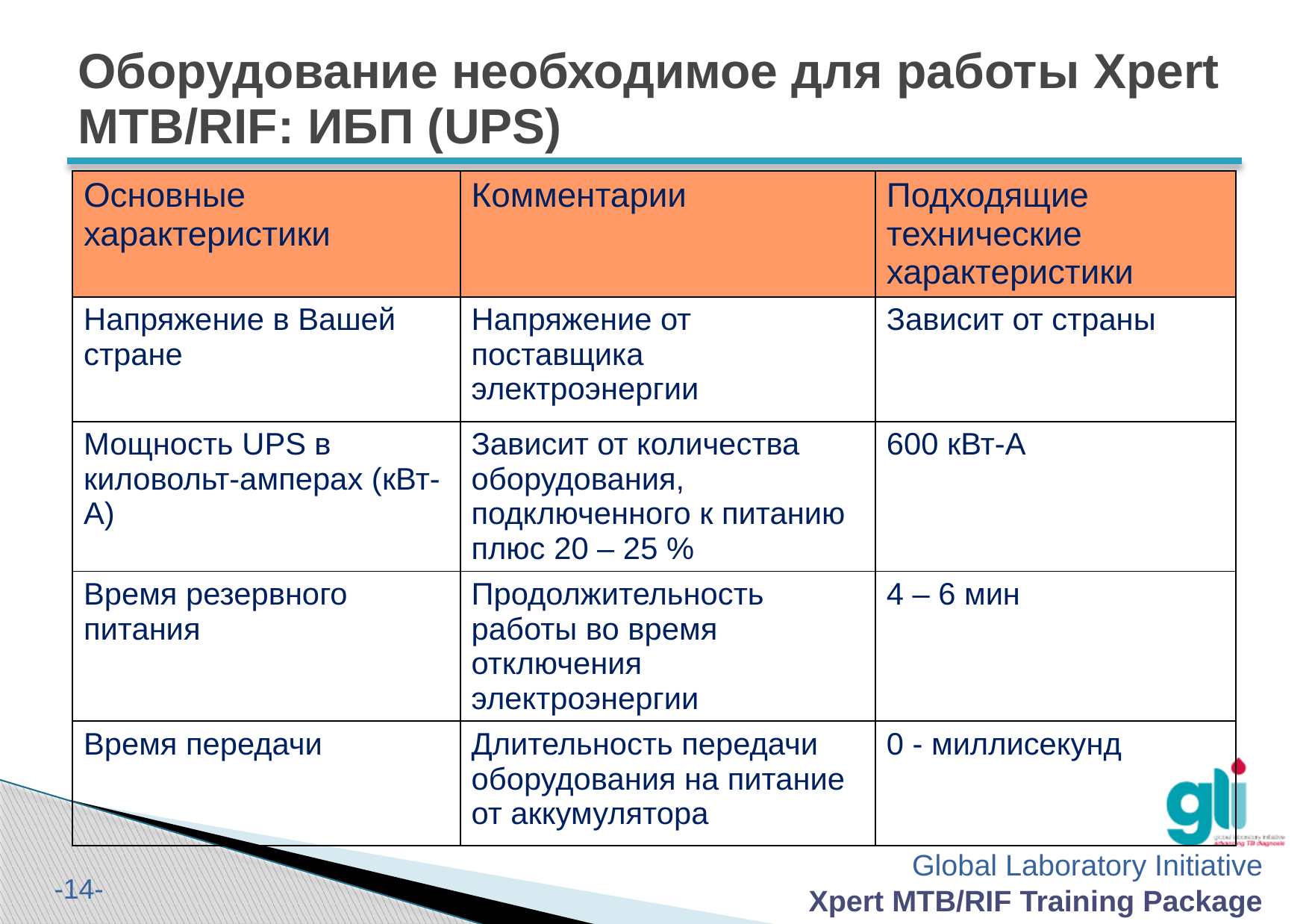

# Оборудование необходимое для работы Xpert MTB/RIF: ИБП (UPS)
| Основные характеристики | Комментарии | Подходящие технические характеристики |
| --- | --- | --- |
| Напряжение в Вашей стране | Напряжение от поставщика электроэнергии | Зависит от страны |
| Мощность UPS в киловольт-амперах (кВт-А) | Зависит от количества оборудования, подключенного к питанию плюс 20 – 25 % | 600 кВт-А |
| Время резервного питания | Продолжительность работы во время отключения электроэнергии | 4 – 6 мин |
| Время передачи | Длительность передачи оборудования на питание от аккумулятора | 0 - миллисекунд |